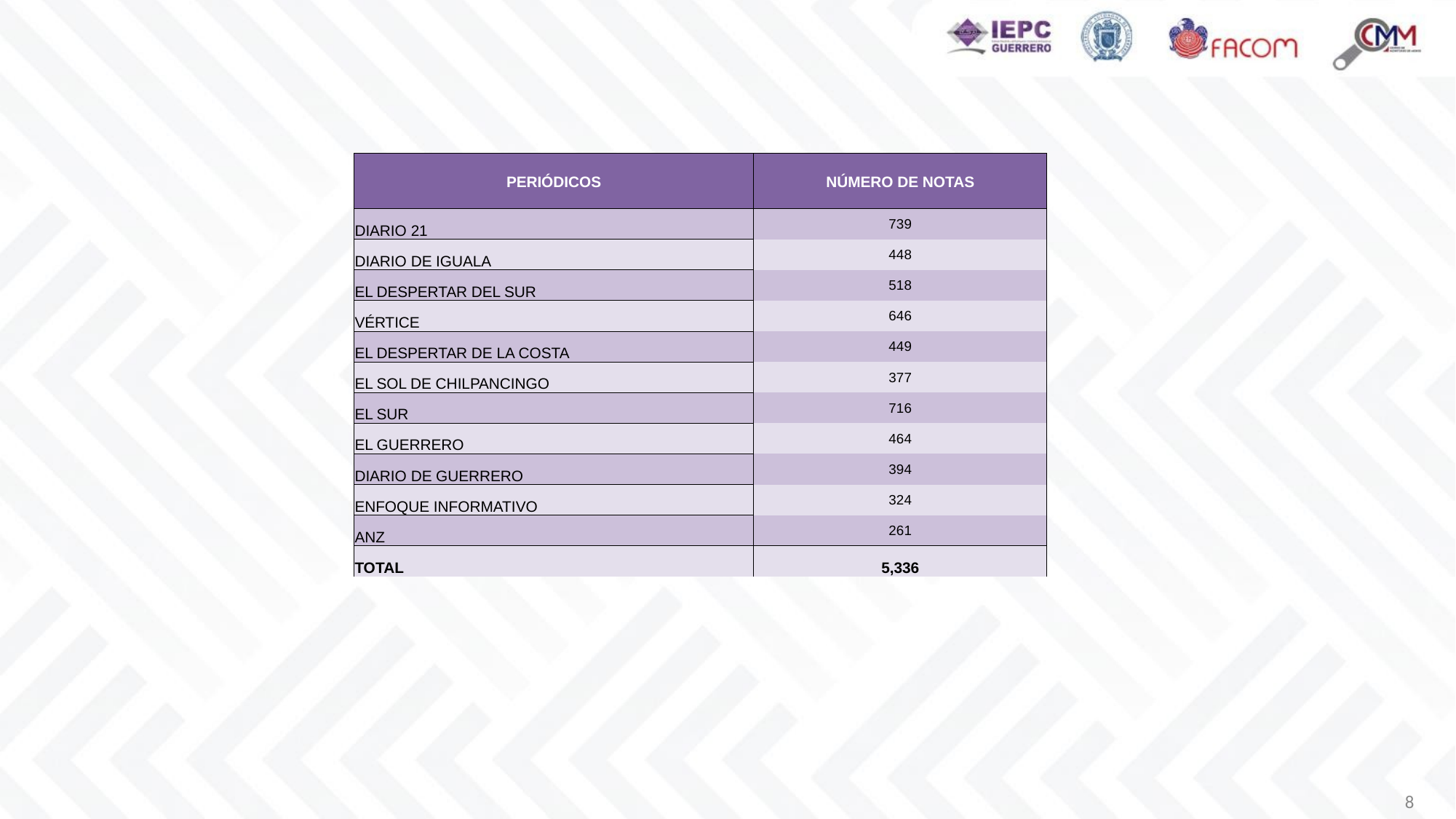

| PERIÓDICOS | NÚMERO DE NOTAS |
| --- | --- |
| DIARIO 21 | 739 |
| DIARIO DE IGUALA | 448 |
| EL DESPERTAR DEL SUR | 518 |
| VÉRTICE | 646 |
| EL DESPERTAR DE LA COSTA | 449 |
| EL SOL DE CHILPANCINGO | 377 |
| EL SUR | 716 |
| EL GUERRERO | 464 |
| DIARIO DE GUERRERO | 394 |
| ENFOQUE INFORMATIVO | 324 |
| ANZ | 261 |
| TOTAL | 5,336 |
8